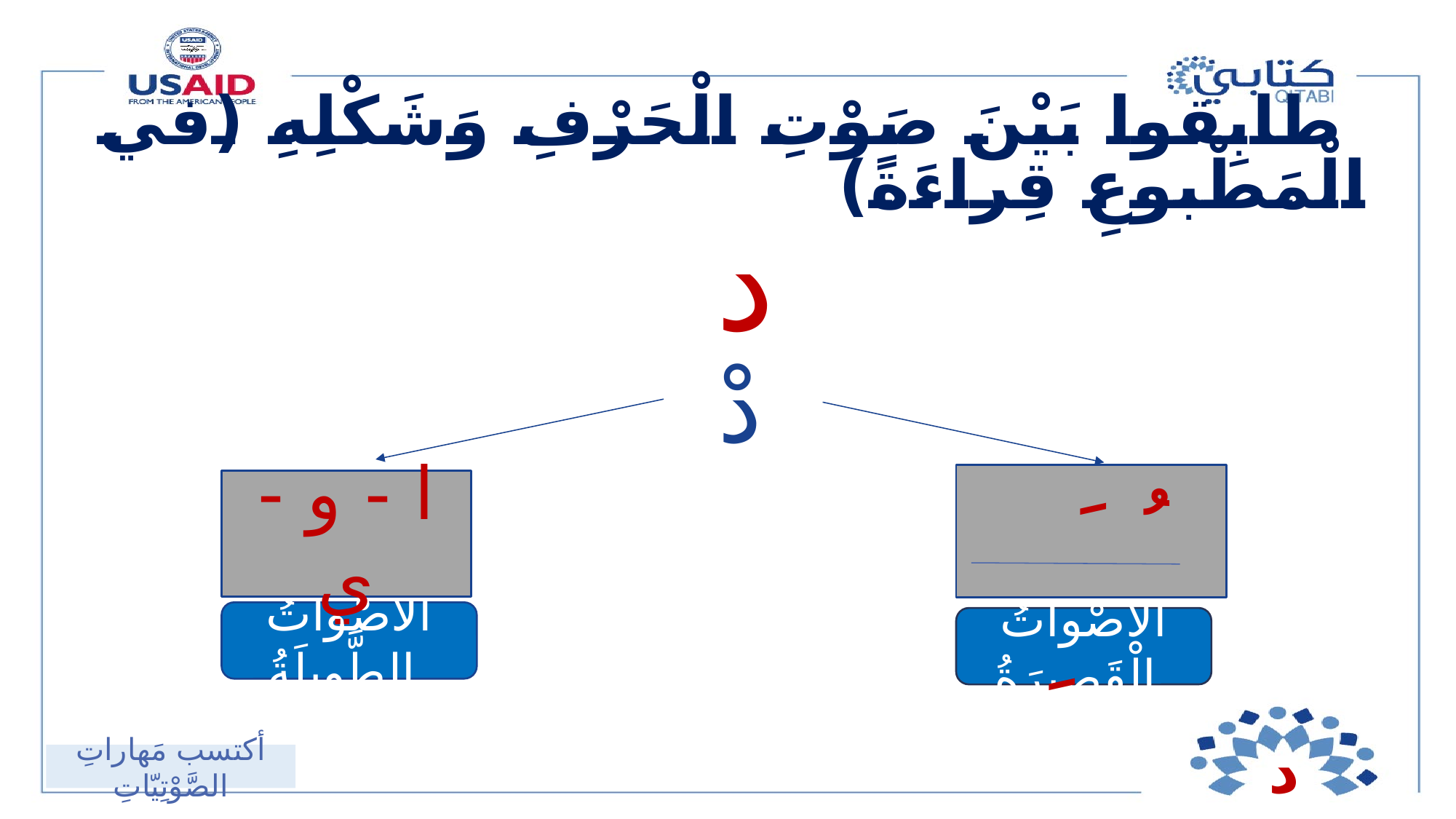

طابِقوا بَيْنَ صَوْتِ الْحَرْفِ وَشَكْلِهِ (في الْمَطْبوعِ قِراءَةً)
د
دْ

 َ  ُ  ِ
ا - و - ي
الْأَصْواتُ الطَّويلَةُ
الْأَصْواتُ الْقَصيرَةُ
د
أكتسب مَهاراتِ الصَّوْتِيّاتِ